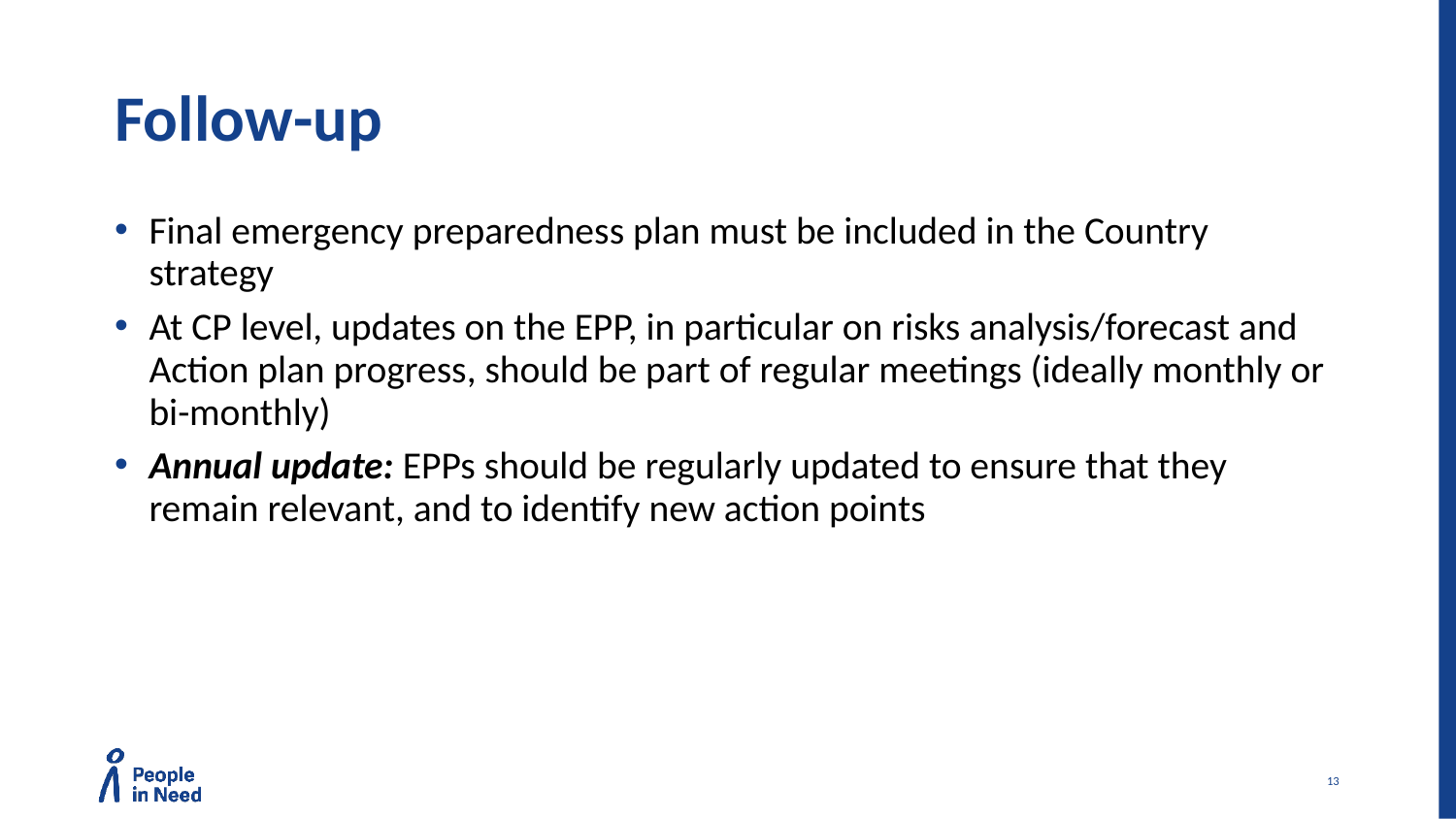

# Follow-up
Final emergency preparedness plan must be included in the Country strategy
At CP level, updates on the EPP, in particular on risks analysis/forecast and Action plan progress, should be part of regular meetings (ideally monthly or bi-monthly)
Annual update: EPPs should be regularly updated to ensure that they remain relevant, and to identify new action points